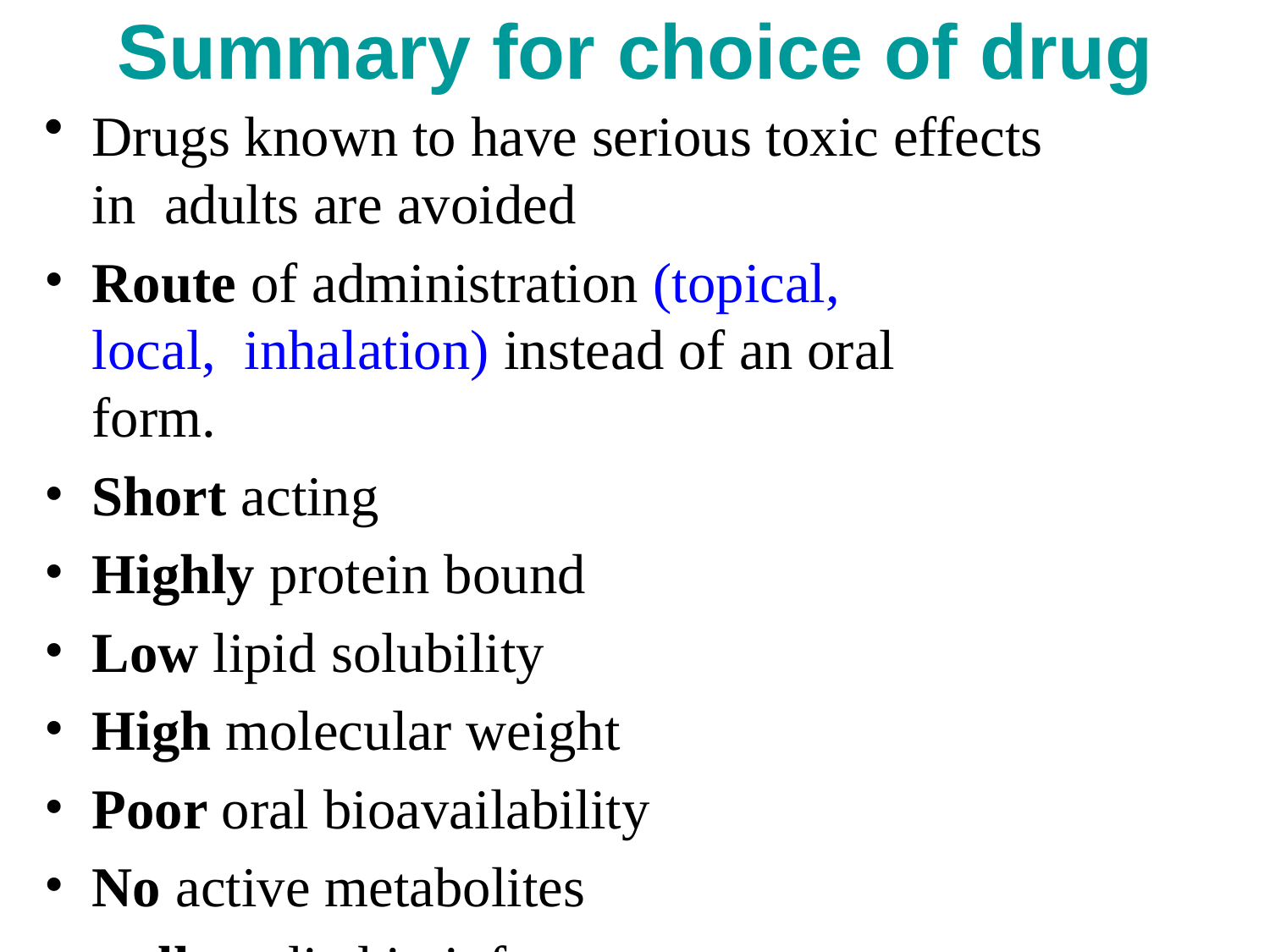

# Summary for choice of drug
Drugs known to have serious toxic effects in  adults are avoided
Route of administration (topical, local,  inhalation) instead of an oral form.
Short acting
Highly protein bound
Low lipid solubility
High molecular weight
Poor oral bioavailability
No active metabolites
well-studied in infants